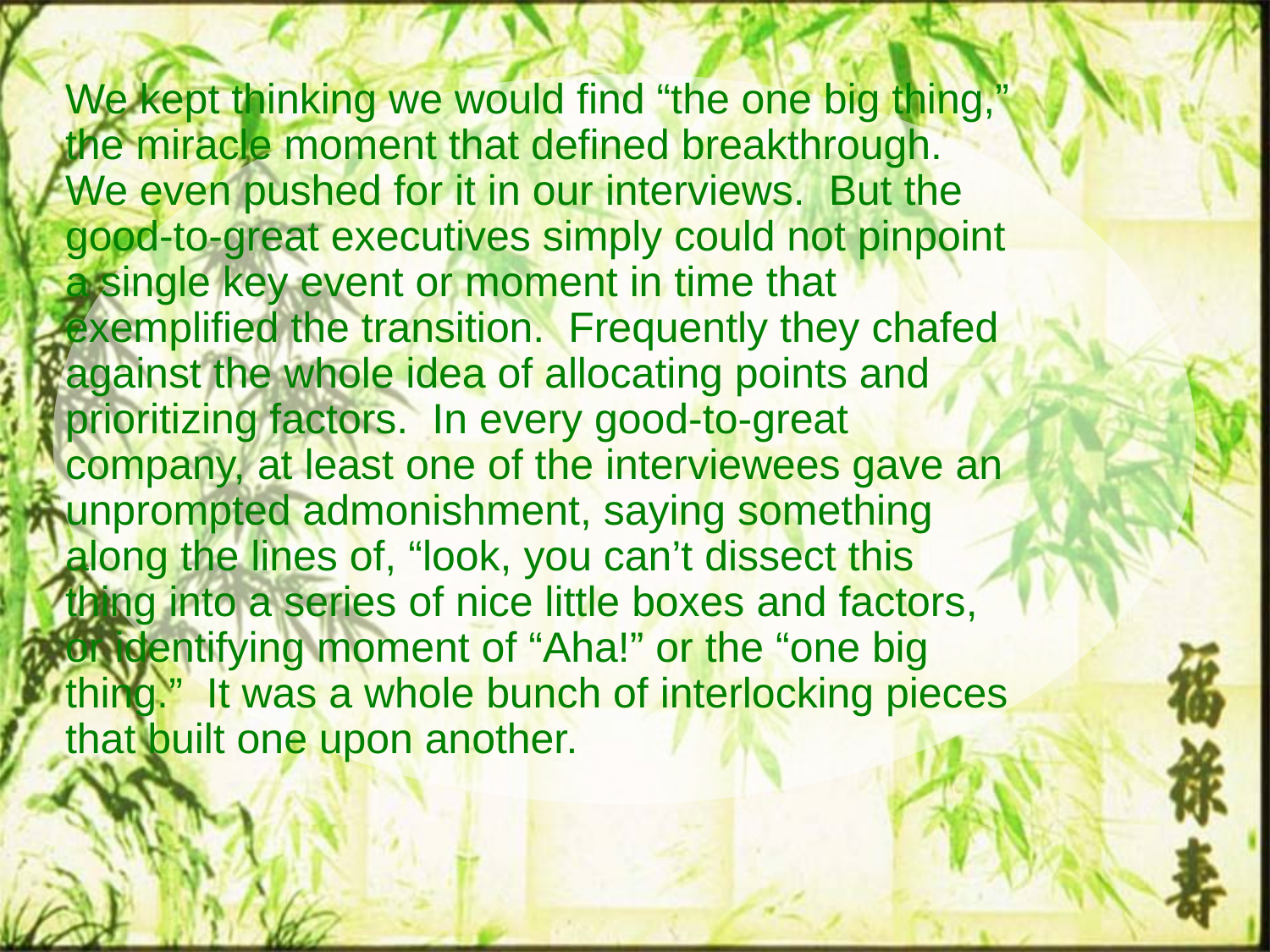

We kept thinking we would find “the one big thing,” the miracle moment that defined breakthrough.  We even pushed for it in our interviews.  But the good-to-great executives simply could not pinpoint a single key event or moment in time that exemplified the transition.  Frequently they chafed against the whole idea of allocating points and prioritizing factors.  In every good-to-great company, at least one of the interviewees gave an unprompted admonishment, saying something along the lines of, “look, you can’t dissect this thing into a series of nice little boxes and factors, or identifying moment of “Aha!” or the “one big thing.”  It was a whole bunch of interlocking pieces that built one upon another.